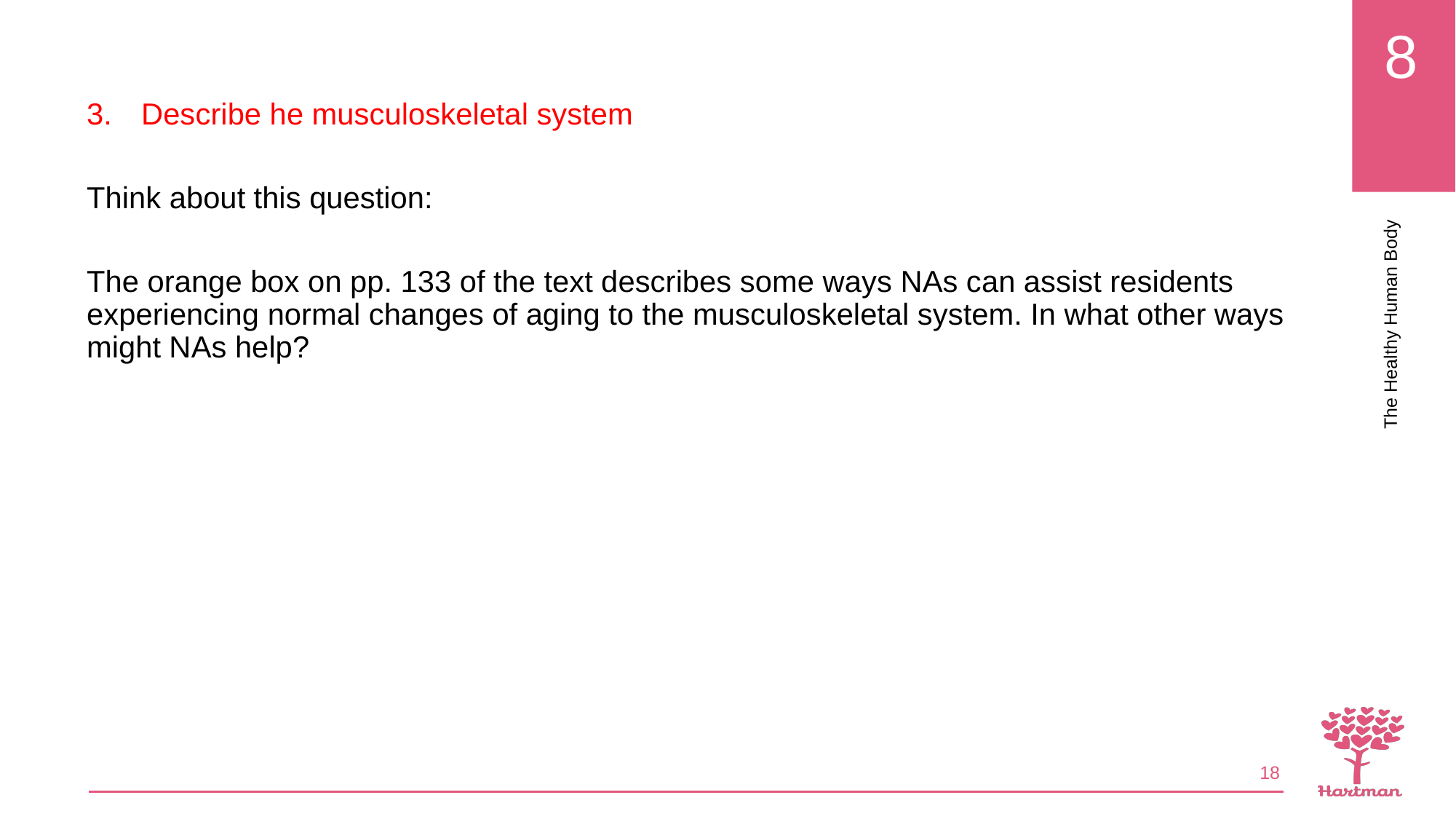

Describe he musculoskeletal system

Think about this question:

The orange box on pp. 133 of the text describes some ways NAs can assist residents experiencing normal changes of aging to the musculoskeletal system. In what other ways might NAs help?

18